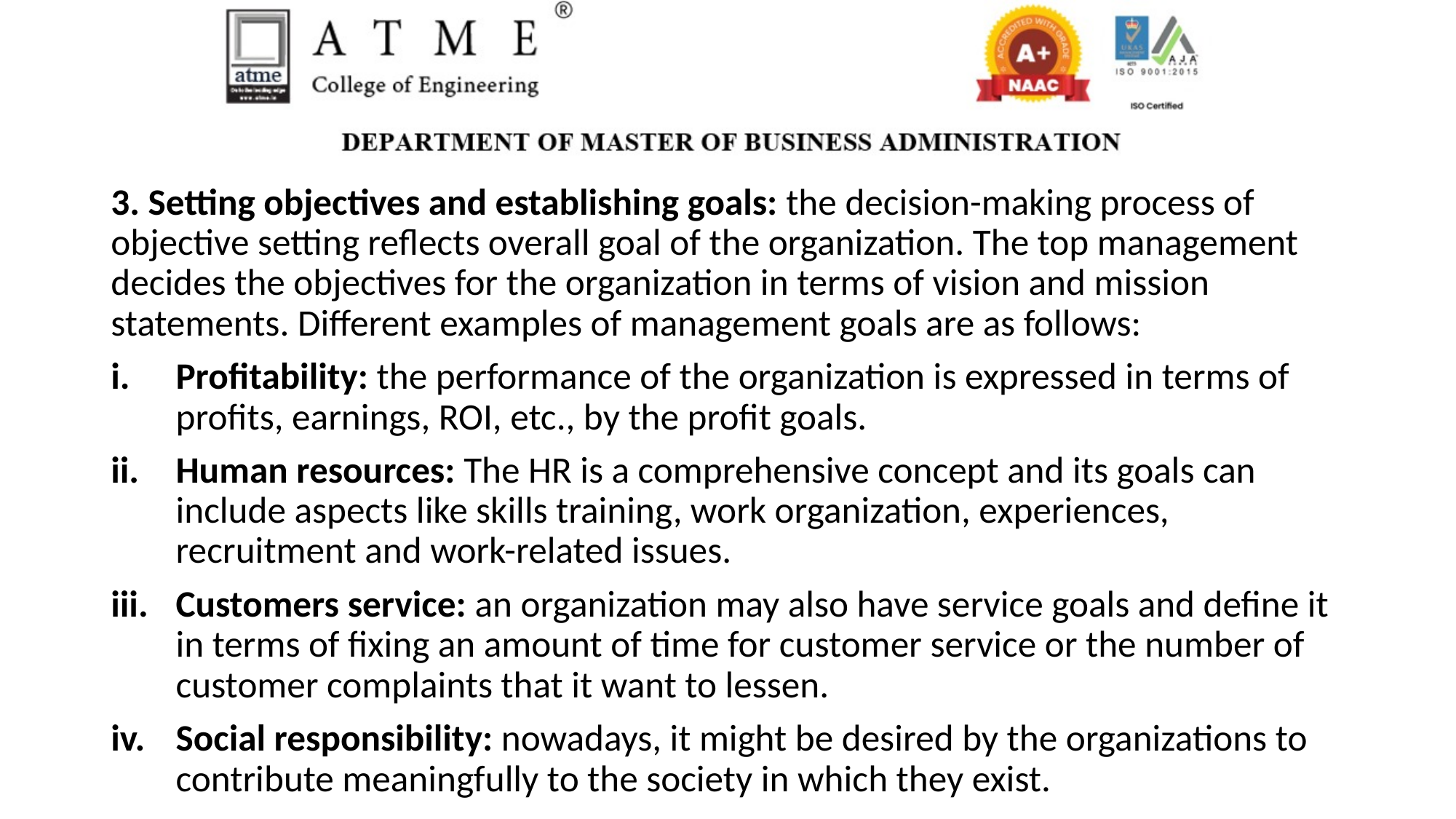

3. Setting objectives and establishing goals: the decision-making process of objective setting reflects overall goal of the organization. The top management decides the objectives for the organization in terms of vision and mission statements. Different examples of management goals are as follows:
Profitability: the performance of the organization is expressed in terms of profits, earnings, ROI, etc., by the profit goals.
Human resources: The HR is a comprehensive concept and its goals can include aspects like skills training, work organization, experiences, recruitment and work-related issues.
Customers service: an organization may also have service goals and define it in terms of fixing an amount of time for customer service or the number of customer complaints that it want to lessen.
Social responsibility: nowadays, it might be desired by the organizations to contribute meaningfully to the society in which they exist.